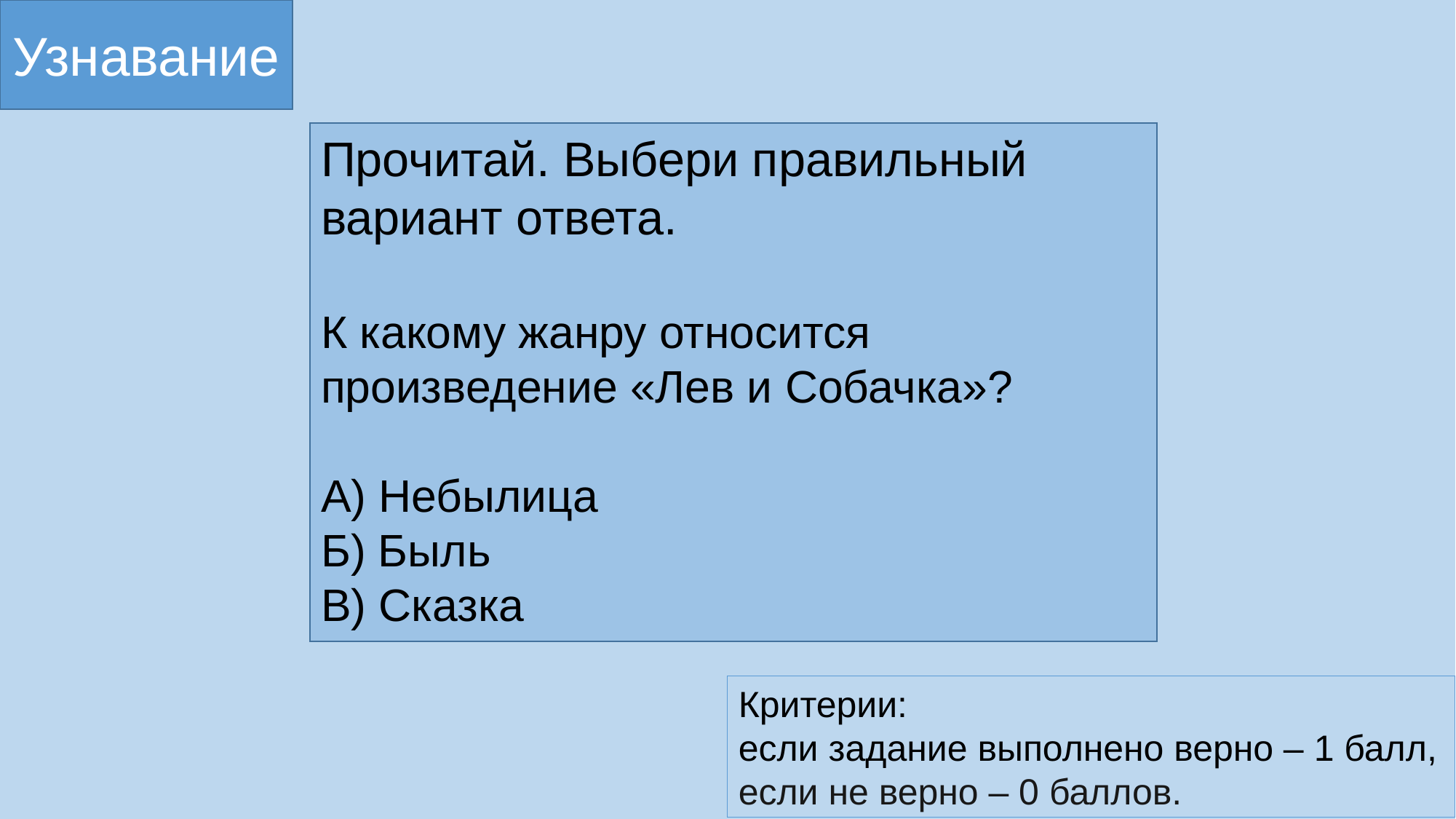

Узнавание

Прочитай. Выбери правильный вариант ответа.

К какому жанру относится произведение «Лев и Собачка»?

А) Небылица
Б) Быль
В) Сказка
Критерии:
если задание выполнено верно – 1 балл,
если не верно – 0 баллов.